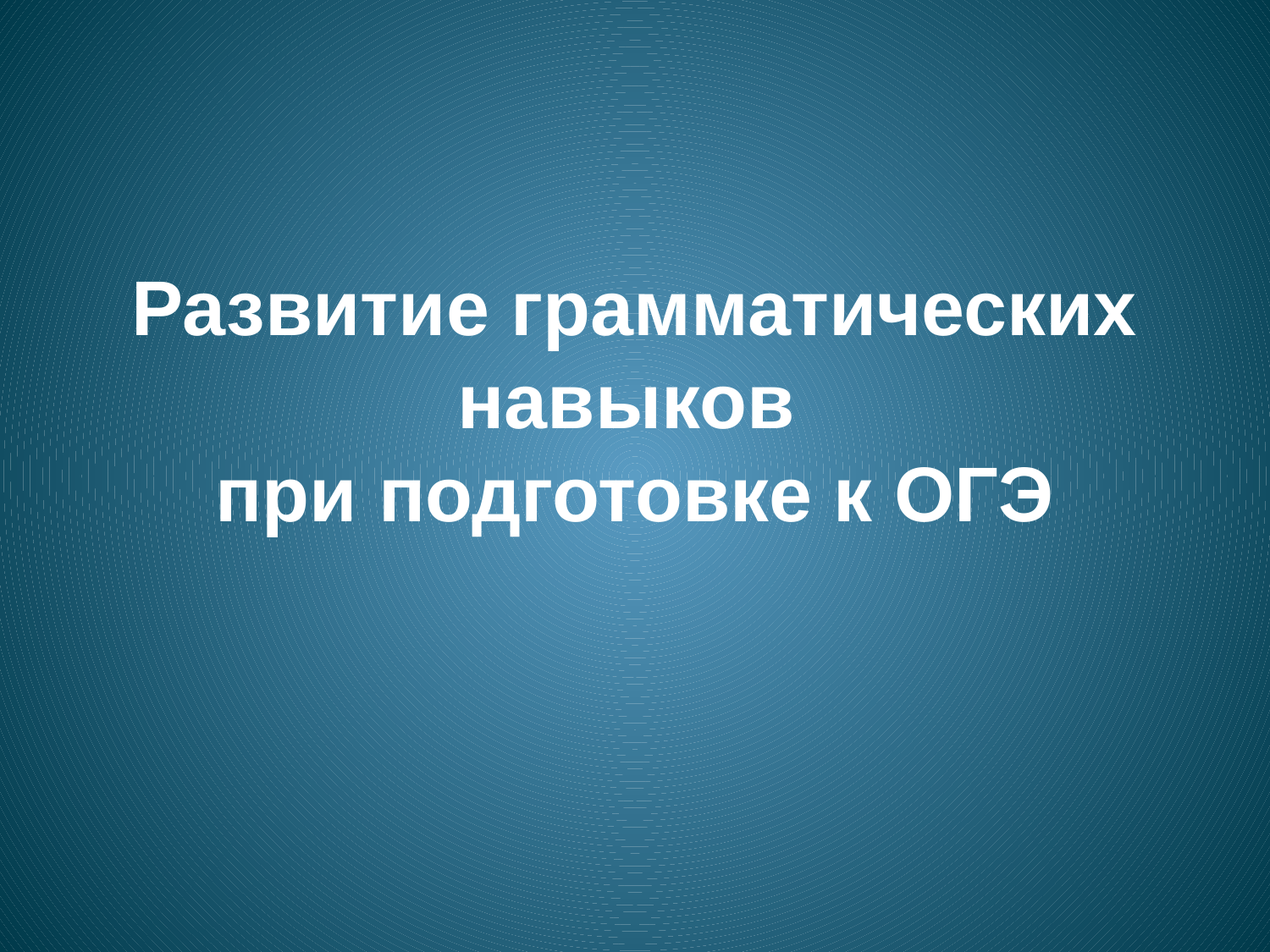

# Развитие грамматических навыков при подготовке к ОГЭ